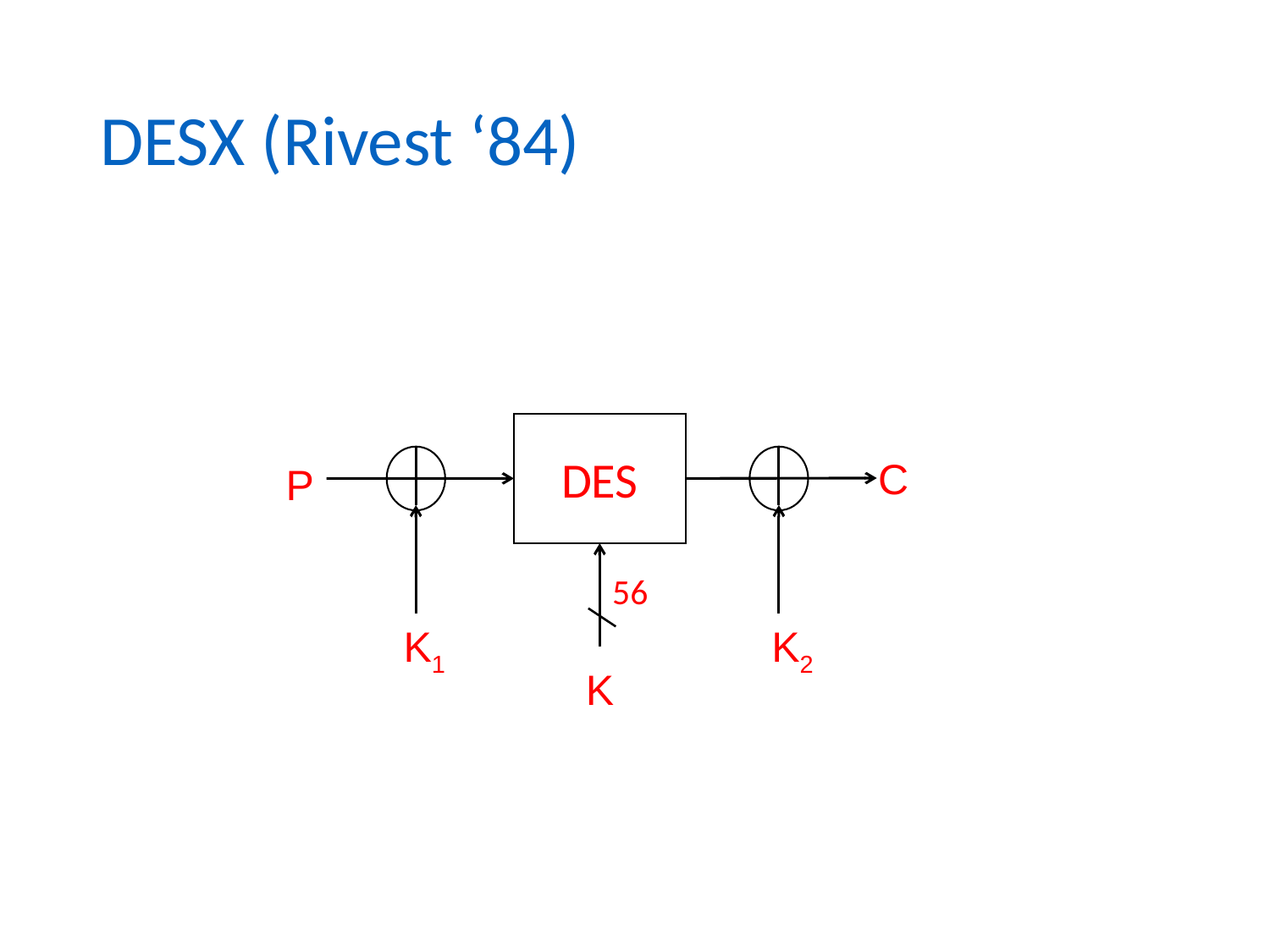

# DESX (Rivest ‘84)
DES

K2
K1
C
P
56
K